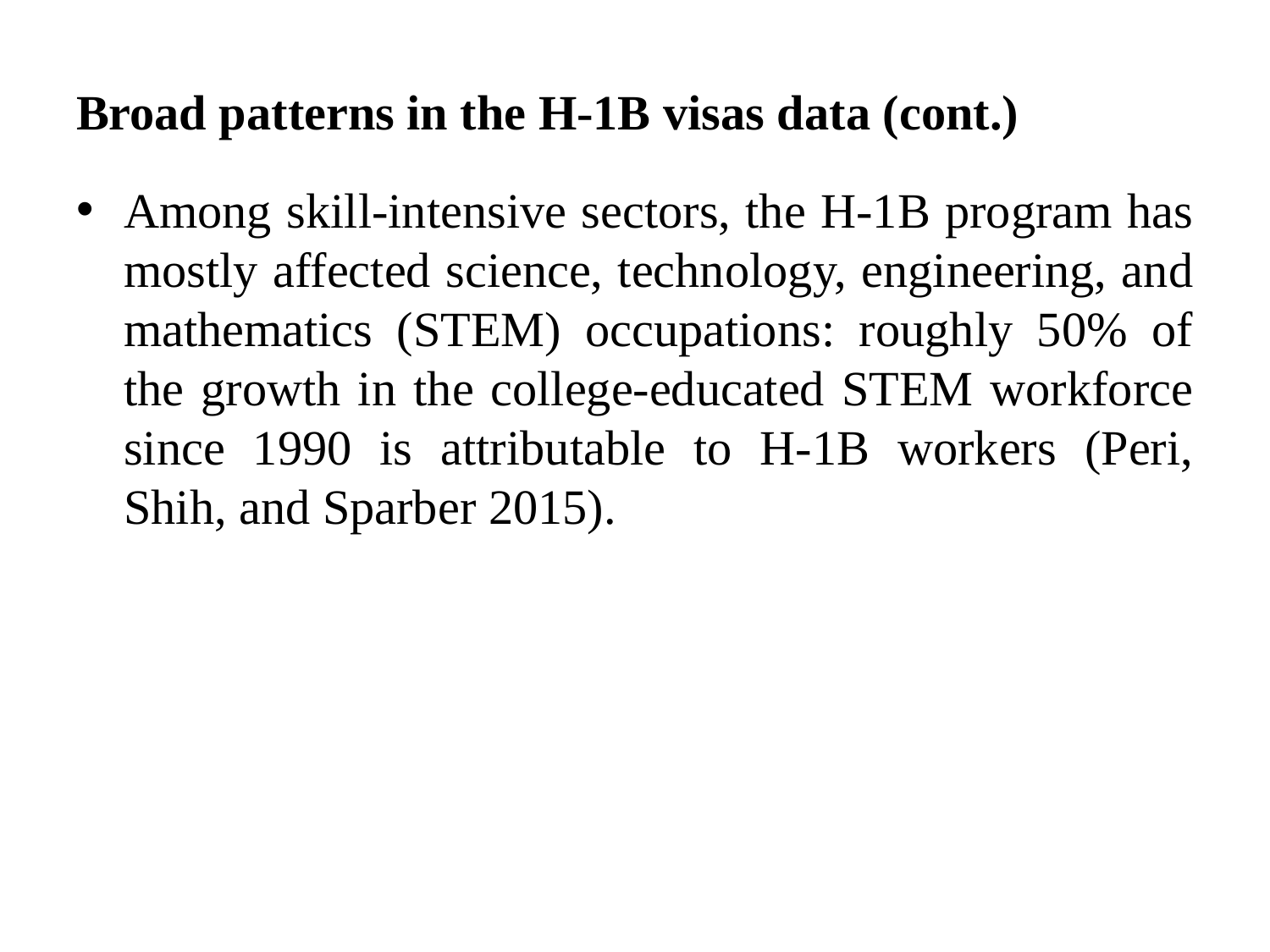

Broad patterns in the H-1B visas data (cont.)

Among skill-intensive sectors, the H-1B program has mostly affected science, technology, engineering, and mathematics (STEM) occupations: roughly 50% of the growth in the college-educated STEM workforce since 1990 is attributable to H-1B workers (Peri, Shih, and Sparber 2015).